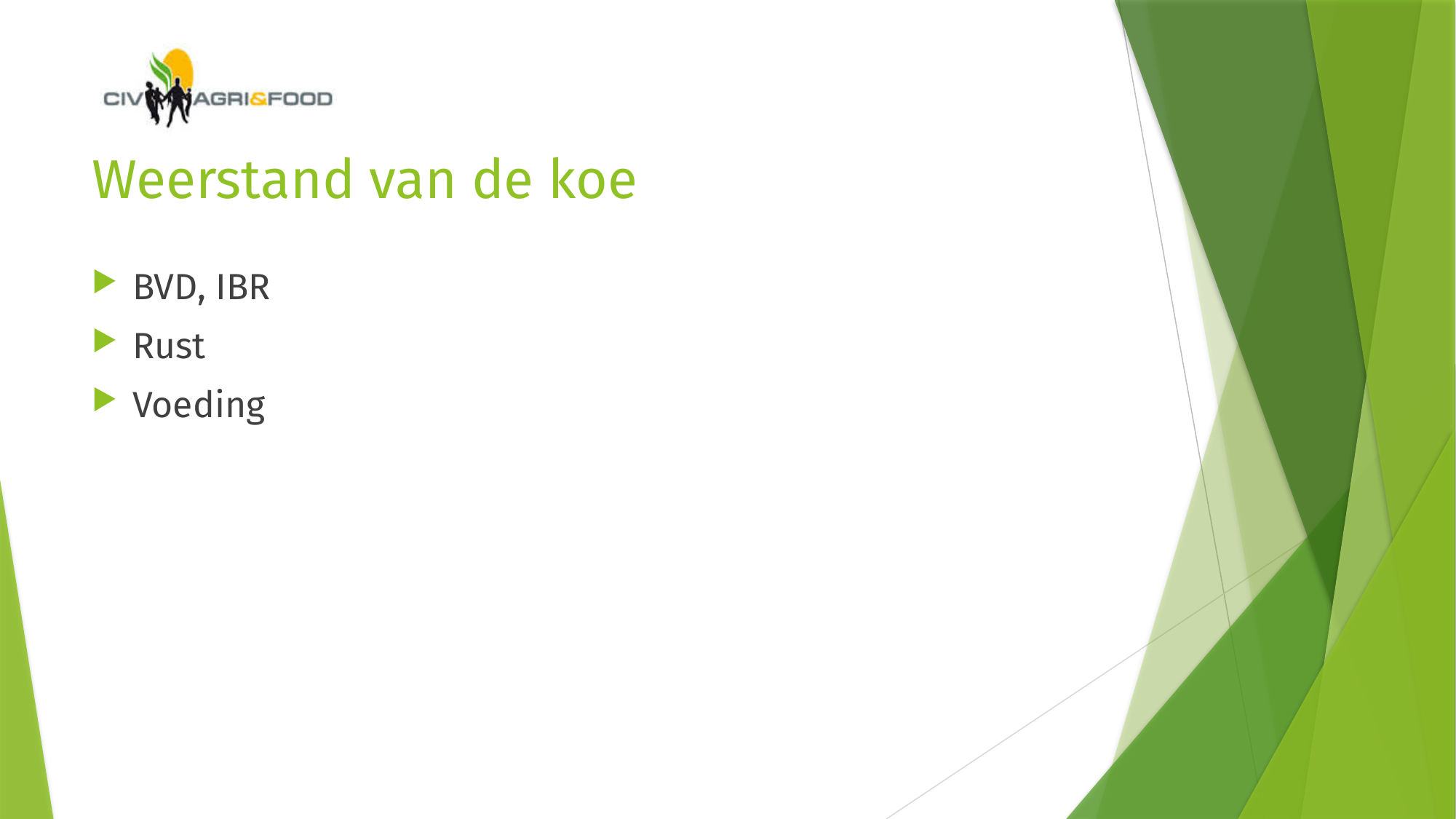

# Weerstand van de koe
BVD, IBR
Rust
Voeding